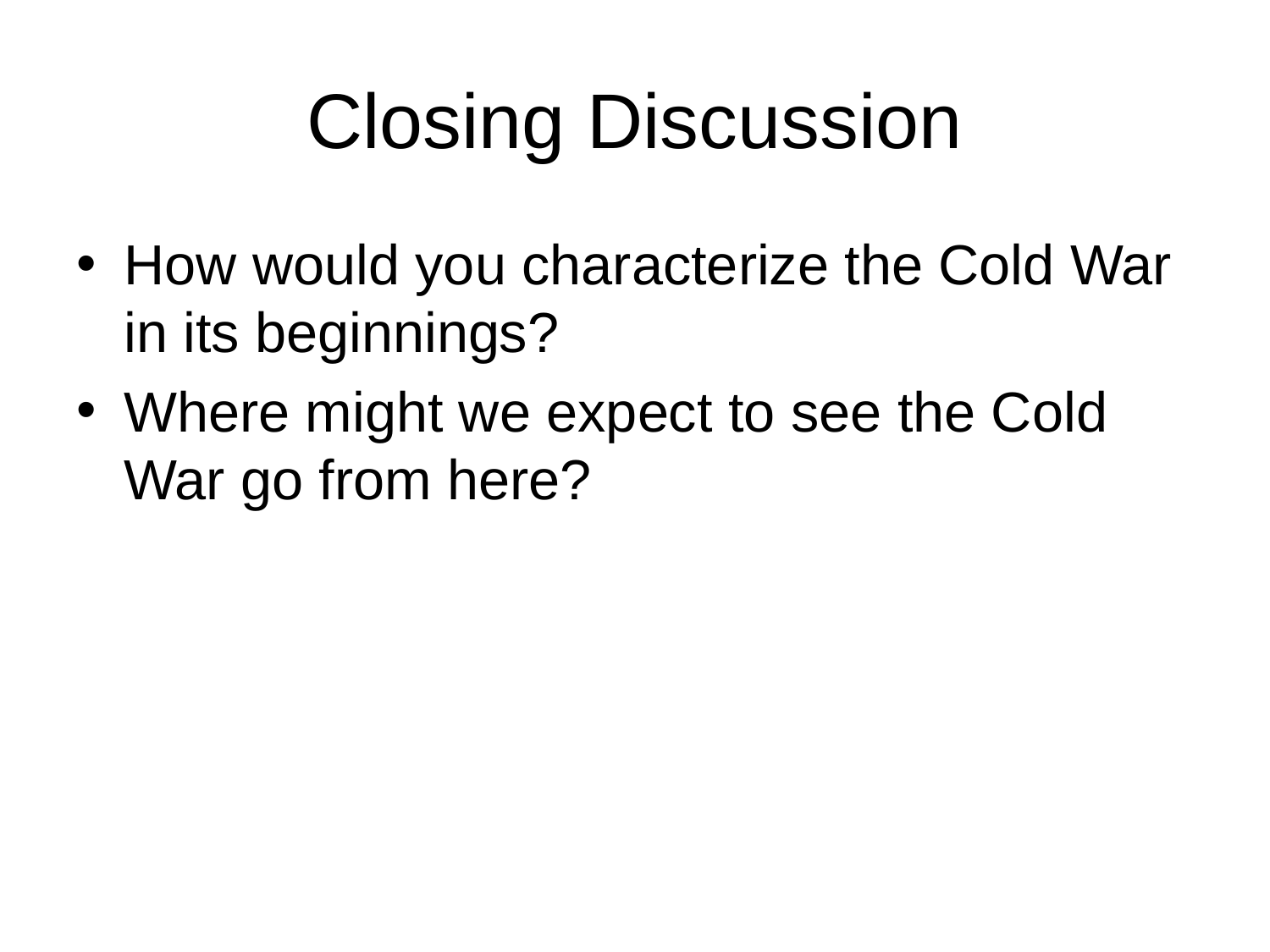

# Closing Discussion
How would you characterize the Cold War in its beginnings?
Where might we expect to see the Cold War go from here?